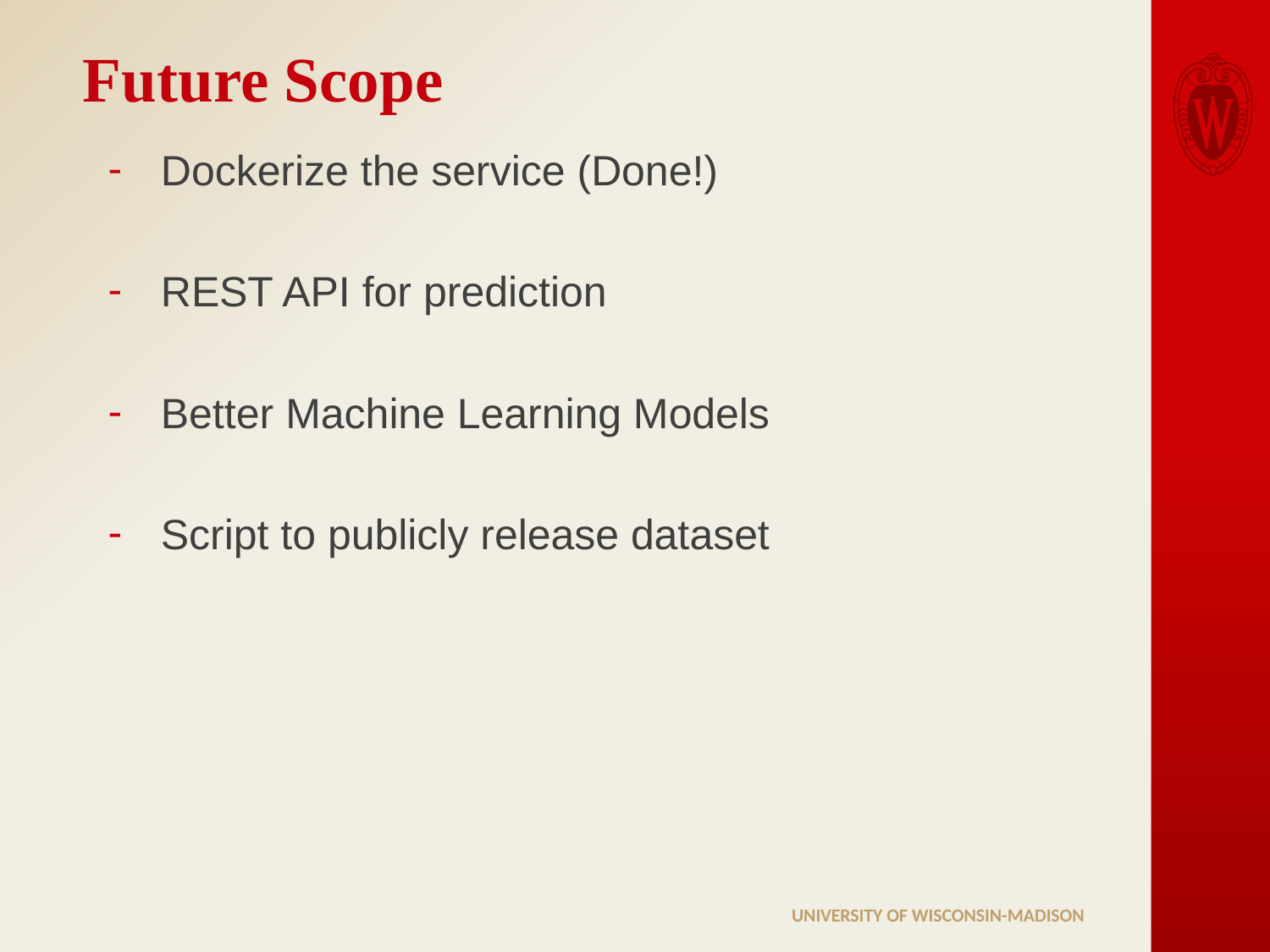

# Future Scope
Dockerize the service (Done!)

REST API for prediction

Better Machine Learning Models

Script to publicly release dataset